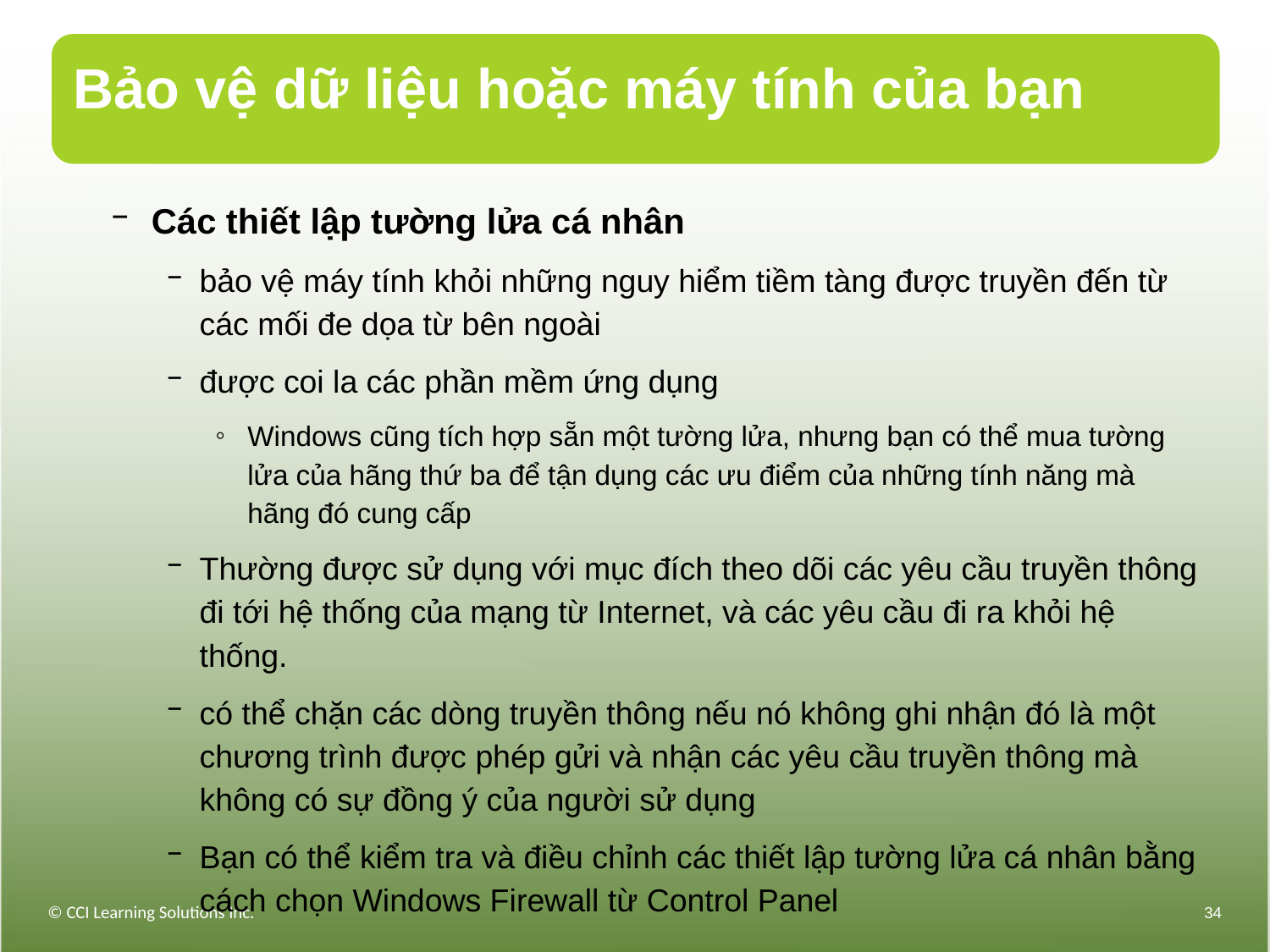

# Bảo vệ dữ liệu hoặc máy tính của bạn
Các thiết lập tường lửa cá nhân
bảo vệ máy tính khỏi những nguy hiểm tiềm tàng được truyền đến từ các mối đe dọa từ bên ngoài
được coi la các phần mềm ứng dụng
Windows cũng tích hợp sẵn một tường lửa, nhưng bạn có thể mua tường lửa của hãng thứ ba để tận dụng các ưu điểm của những tính năng mà hãng đó cung cấp
Thường được sử dụng với mục đích theo dõi các yêu cầu truyền thông đi tới hệ thống của mạng từ Internet, và các yêu cầu đi ra khỏi hệ thống.
có thể chặn các dòng truyền thông nếu nó không ghi nhận đó là một chương trình được phép gửi và nhận các yêu cầu truyền thông mà không có sự đồng ý của người sử dụng
Bạn có thể kiểm tra và điều chỉnh các thiết lập tường lửa cá nhân bằng cách chọn Windows Firewall từ Control Panel
© CCI Learning Solutions Inc.
34